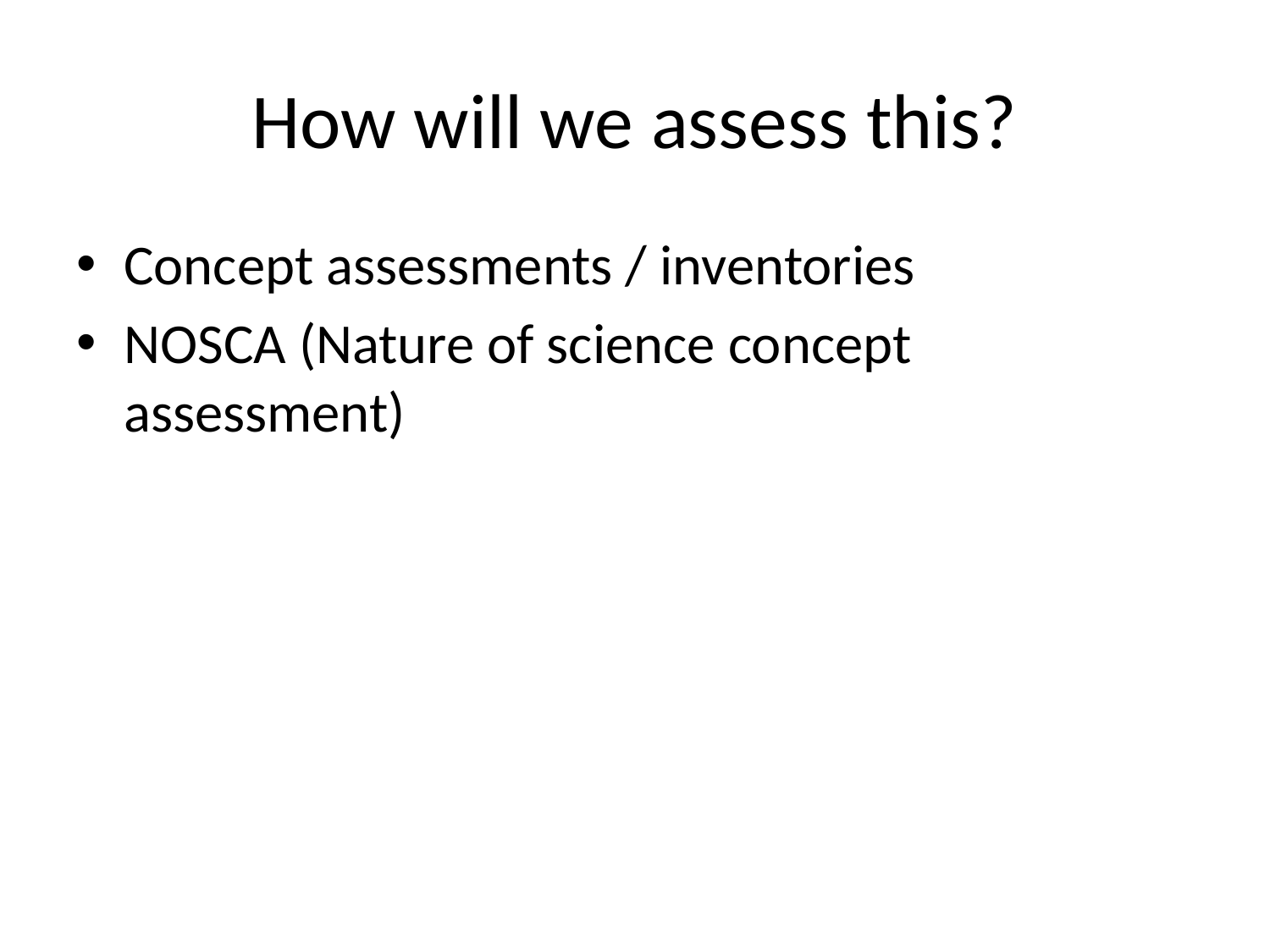

# How will we assess this?
Concept assessments / inventories
NOSCA (Nature of science concept assessment)